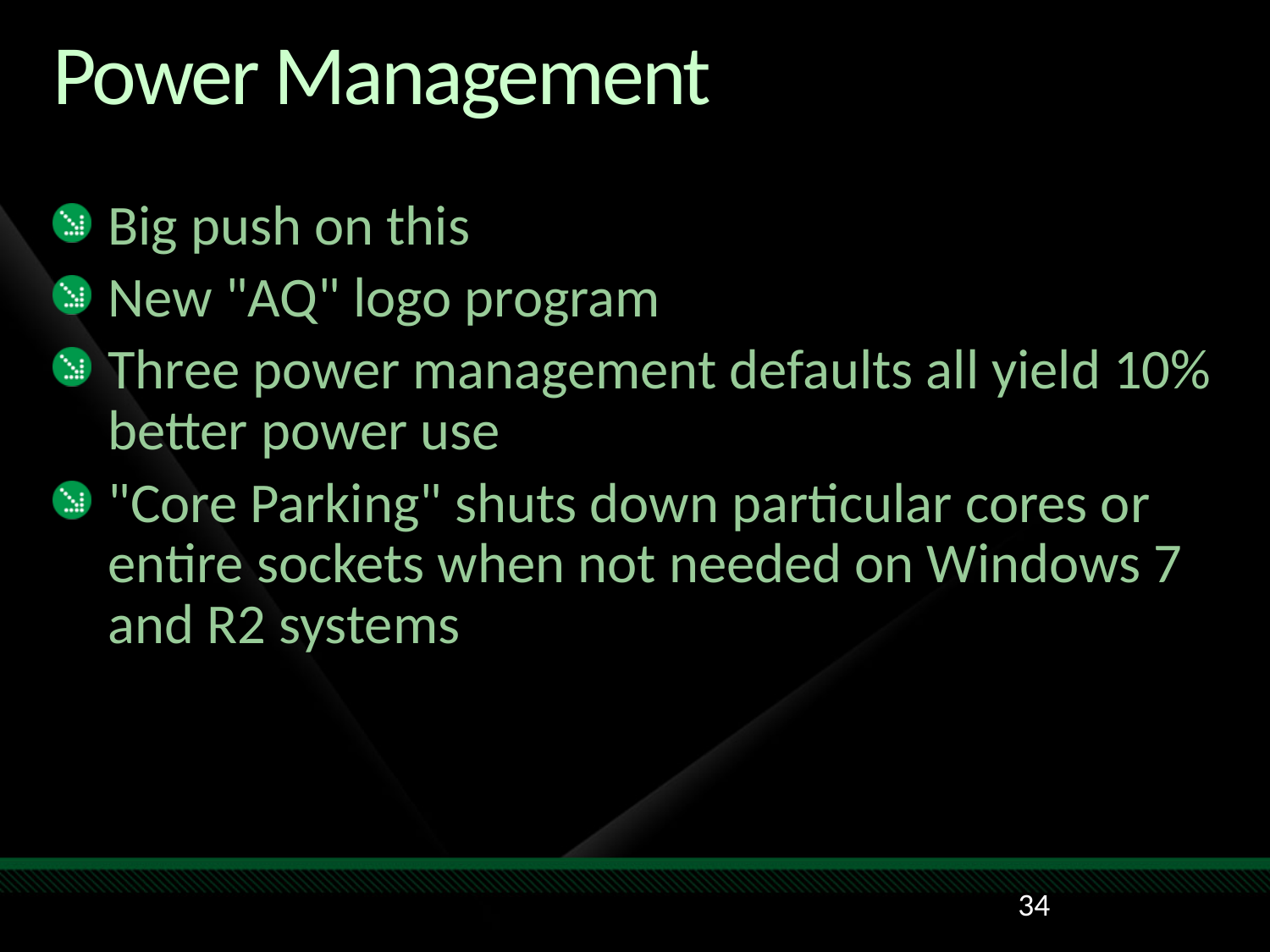

# Power Management
Big push on this
New "AQ" logo program
Three power management defaults all yield 10% better power use
"Core Parking" shuts down particular cores or entire sockets when not needed on Windows 7 and R2 systems

34